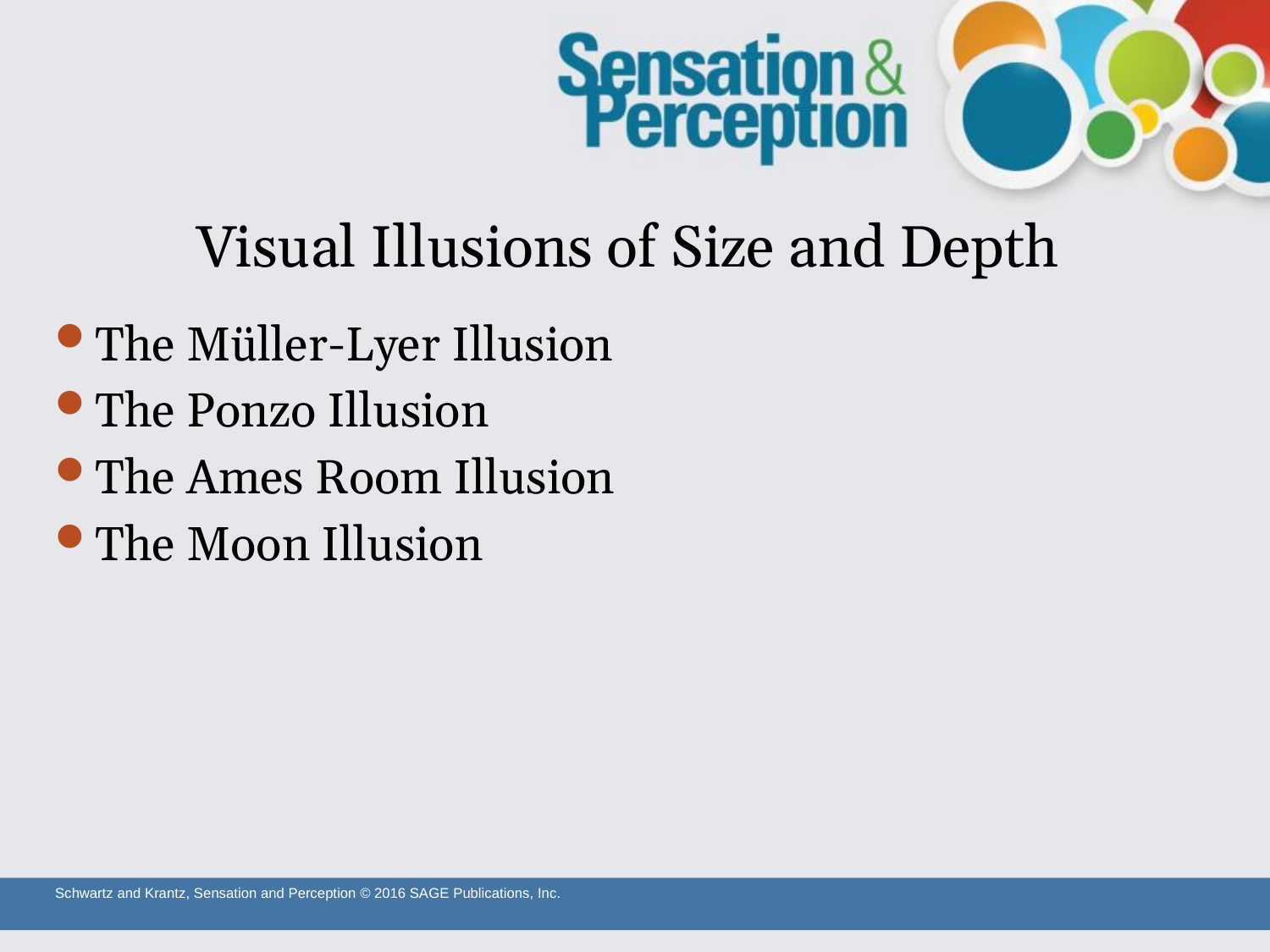

# Visual Illusions of Size and Depth
The Müller-Lyer Illusion
The Ponzo Illusion
The Ames Room Illusion
The Moon Illusion
Schwartz and Krantz, Sensation and Perception © 2016 SAGE Publications, Inc.